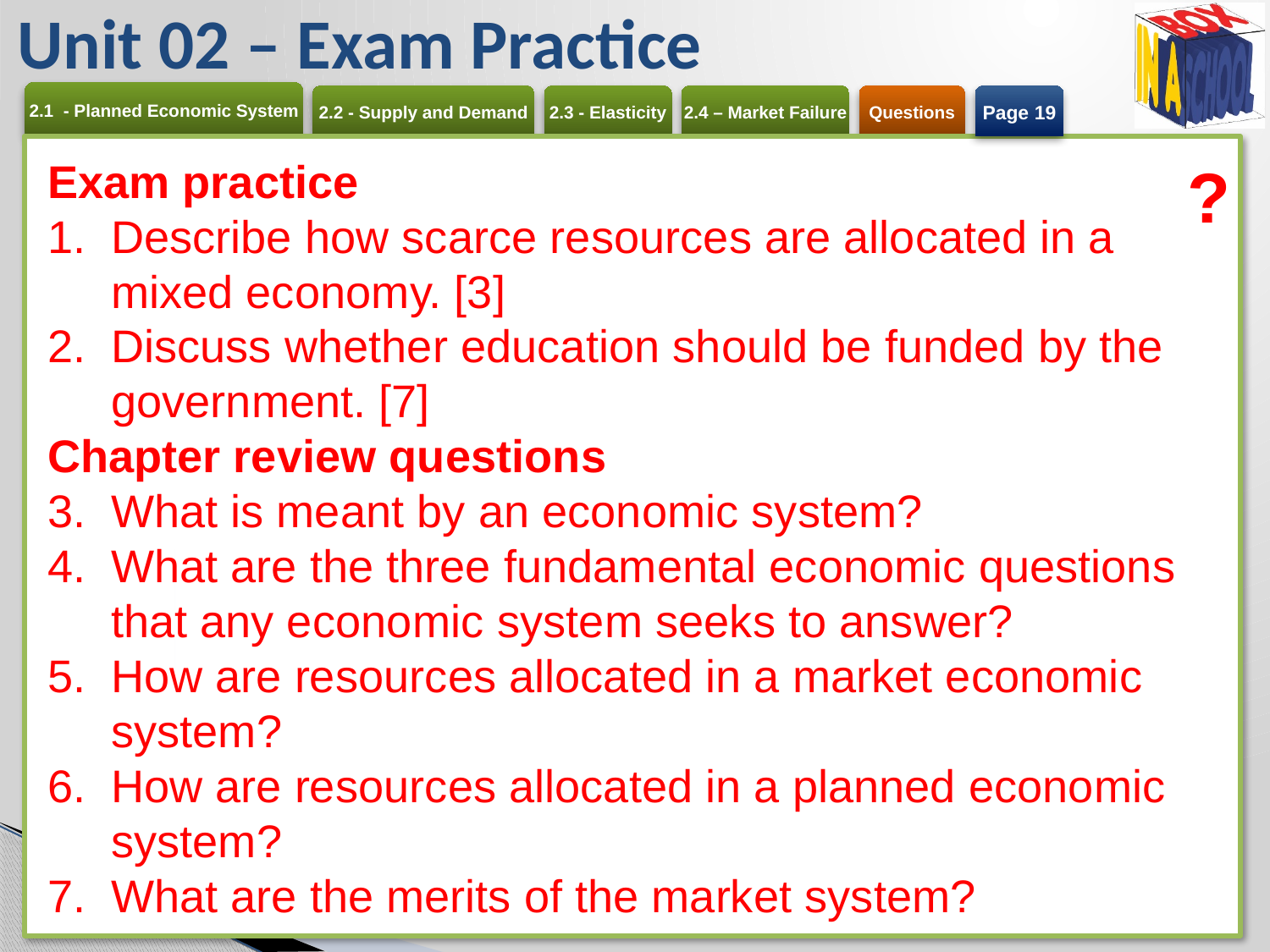

Unit 02 – Exam Practice
Page 19
Exam practice
Describe how scarce resources are allocated in a mixed economy. [3]
Discuss whether education should be funded by the government. [7]
Chapter review questions
What is meant by an economic system?
What are the three fundamental economic questions that any economic system seeks to answer?
How are resources allocated in a market economic system?
How are resources allocated in a planned economic system?
What are the merits of the market system?
?